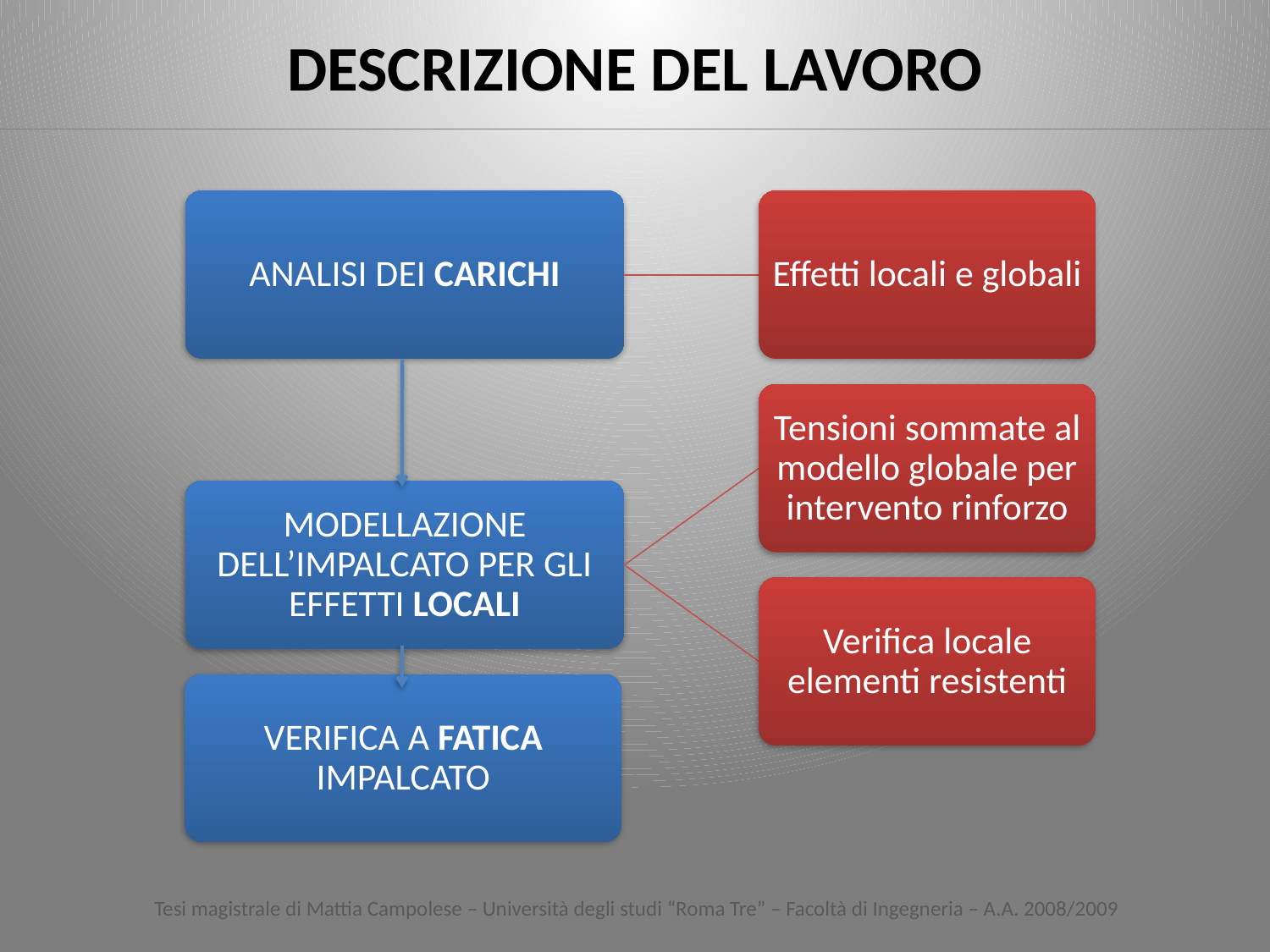

# DESCRIZIONE DEL LAVORO
ANALISI DEI CARICHI

Effetti locali e globali
MODELLAZIONE DELL’IMPALCATO PER GLI EFFETTI LOCALI

Tensioni sommate al modello globale per intervento rinforzo

Verifica locale elementi resistenti
VERIFICA A FATICA IMPALCATO
Tesi magistrale di Mattia Campolese – Università degli studi “Roma Tre” – Facoltà di Ingegneria – A.A. 2008/2009